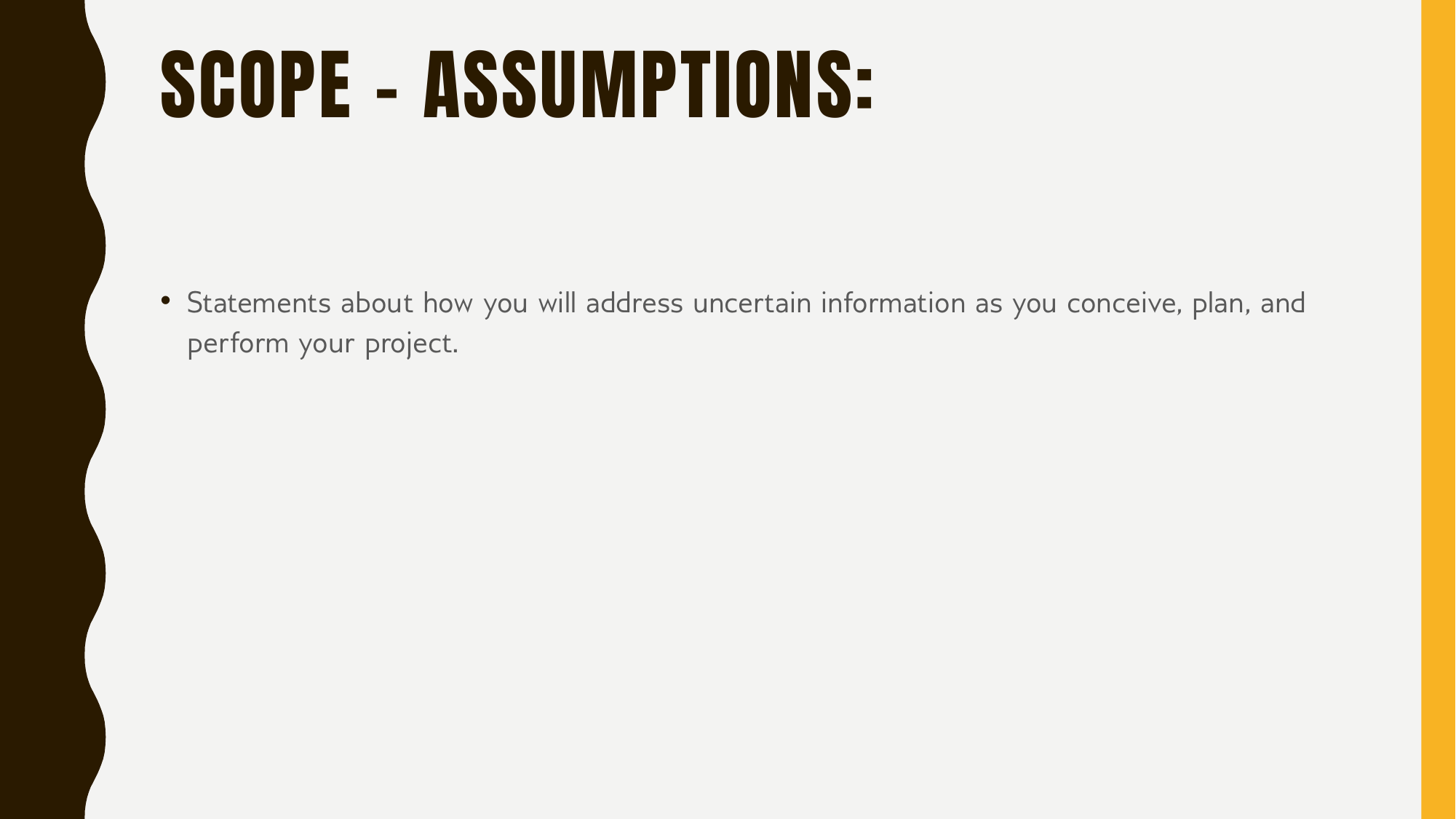

# Scope - Assumptions:
Statements about how you will address uncertain information as you conceive, plan, and perform your project.